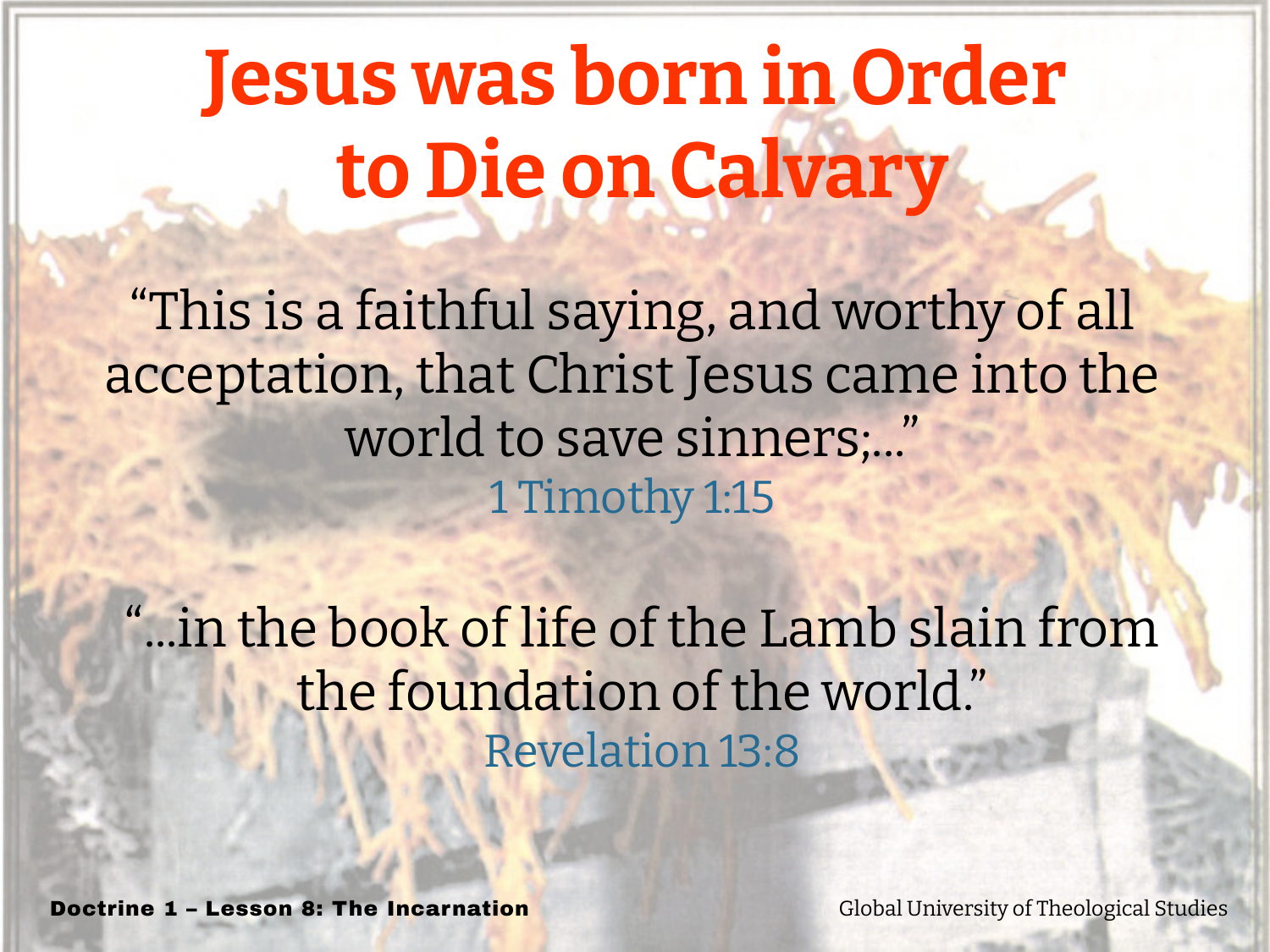

Jesus was born in Order
to Die on Calvary
“This is a faithful saying, and worthy of all acceptation, that Christ Jesus came into the world to save sinners;...”
1 Timothy 1:15
“...in the book of life of the Lamb slain from the foundation of the world.”
Revelation 13:8
Doctrine 1 – Lesson 8: The Incarnation                                       Global University of Theological Studies